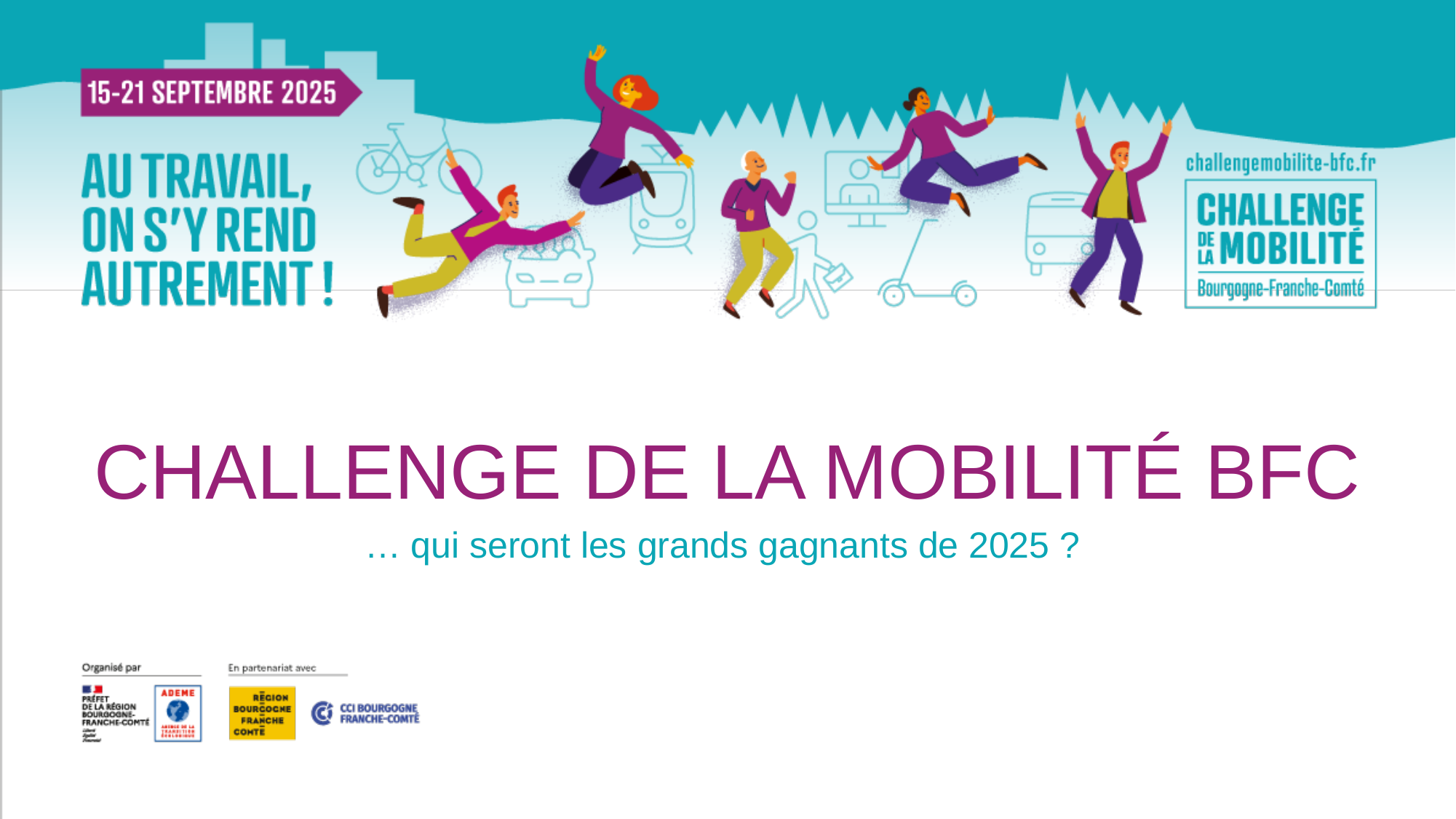

# Challenge de la mobilité BFC
… qui seront les grands gagnants de 2025 ?